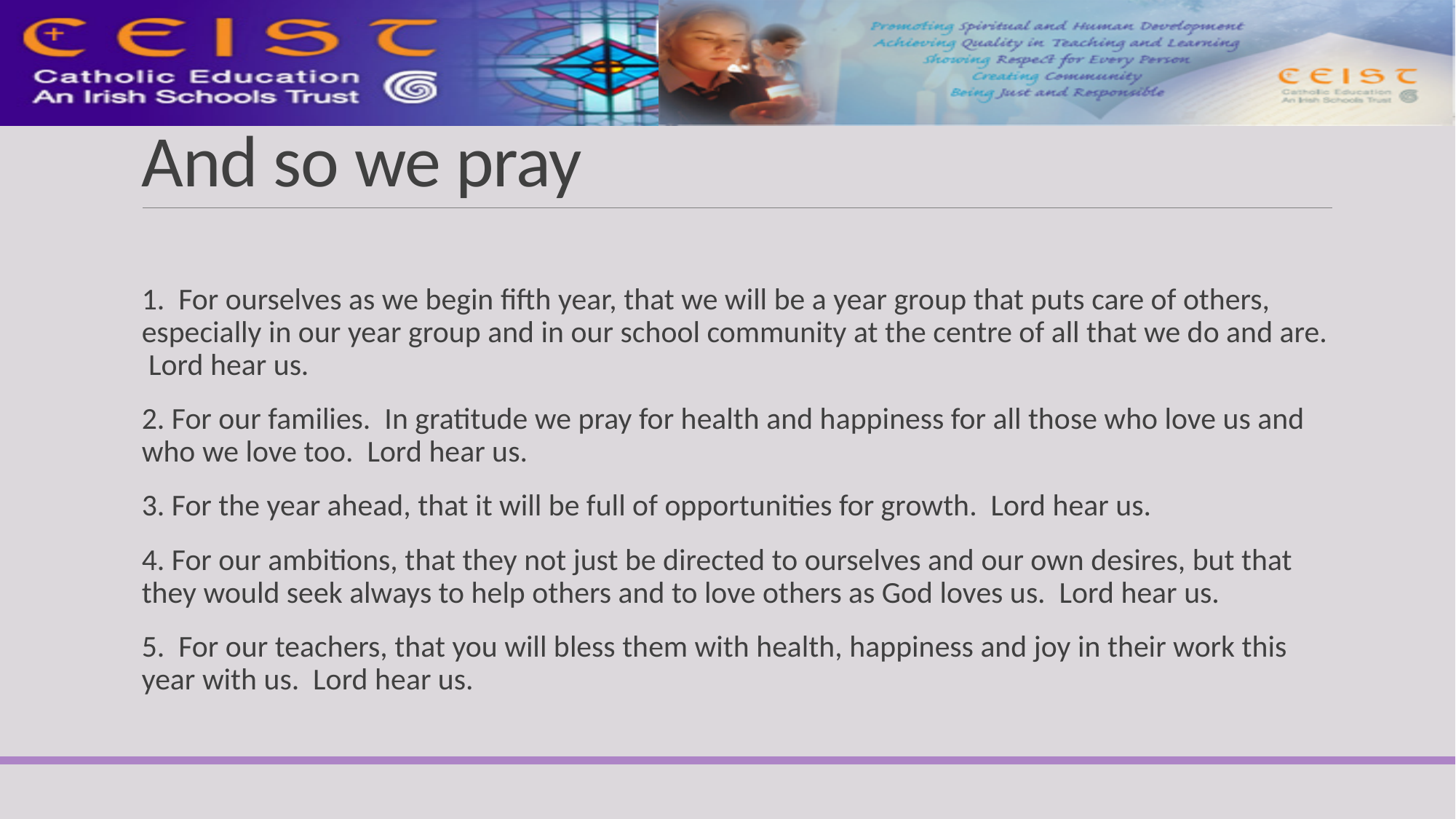

# And so we pray

1.  For ourselves as we begin fifth year, that we will be a year group that puts care of others, especially in our year group and in our school community at the centre of all that we do and are.  Lord hear us.
2. For our families.  In gratitude we pray for health and happiness for all those who love us and who we love too.  Lord hear us.
3. For the year ahead, that it will be full of opportunities for growth.  Lord hear us.
4. For our ambitions, that they not just be directed to ourselves and our own desires, but that they would seek always to help others and to love others as God loves us.  Lord hear us.
5.  For our teachers, that you will bless them with health, happiness and joy in their work this year with us.  Lord hear us.